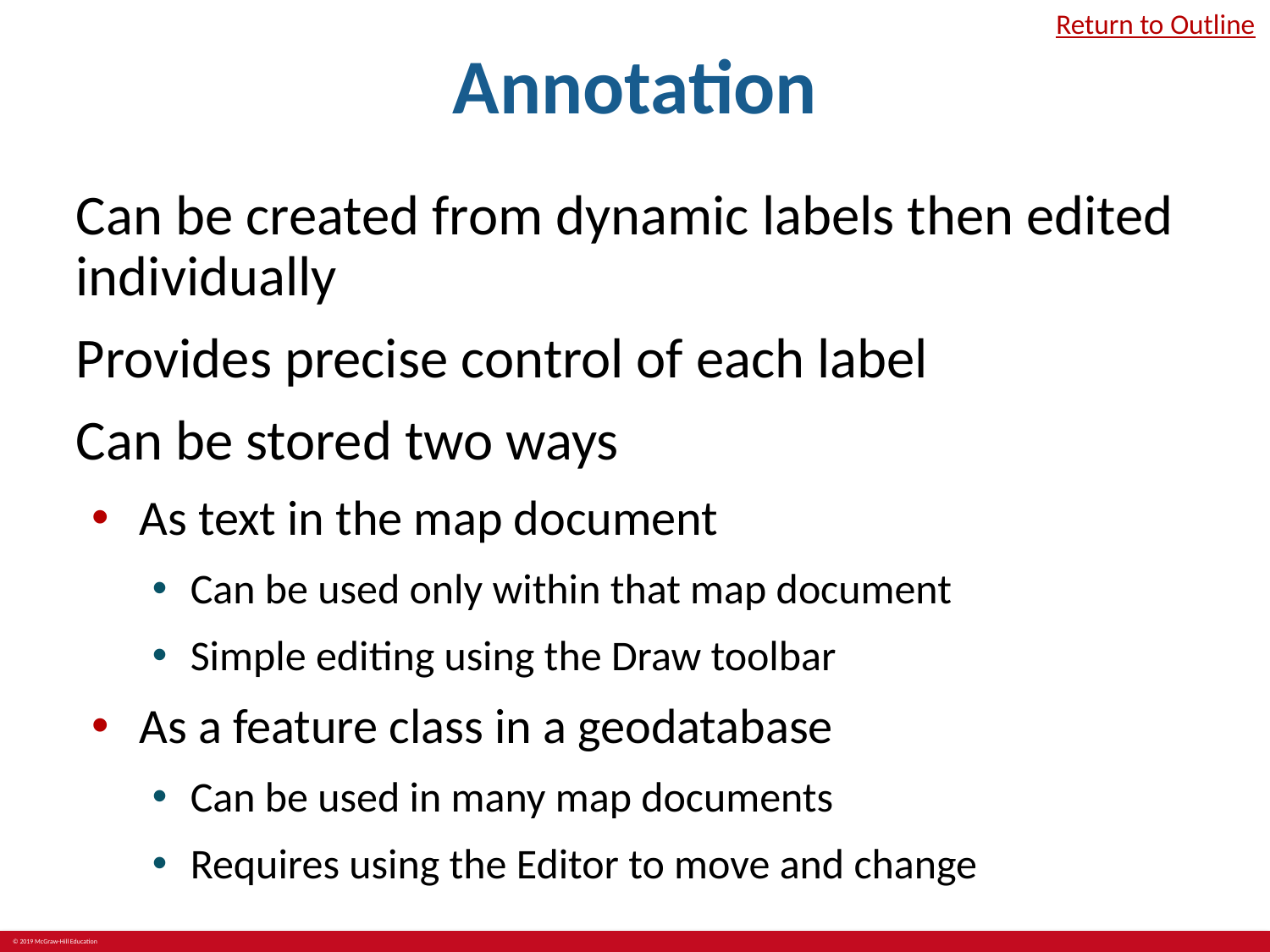

# Annotation
Return to Outline
Can be created from dynamic labels then edited individually
Provides precise control of each label
Can be stored two ways
As text in the map document
Can be used only within that map document
Simple editing using the Draw toolbar
As a feature class in a geodatabase
Can be used in many map documents
Requires using the Editor to move and change